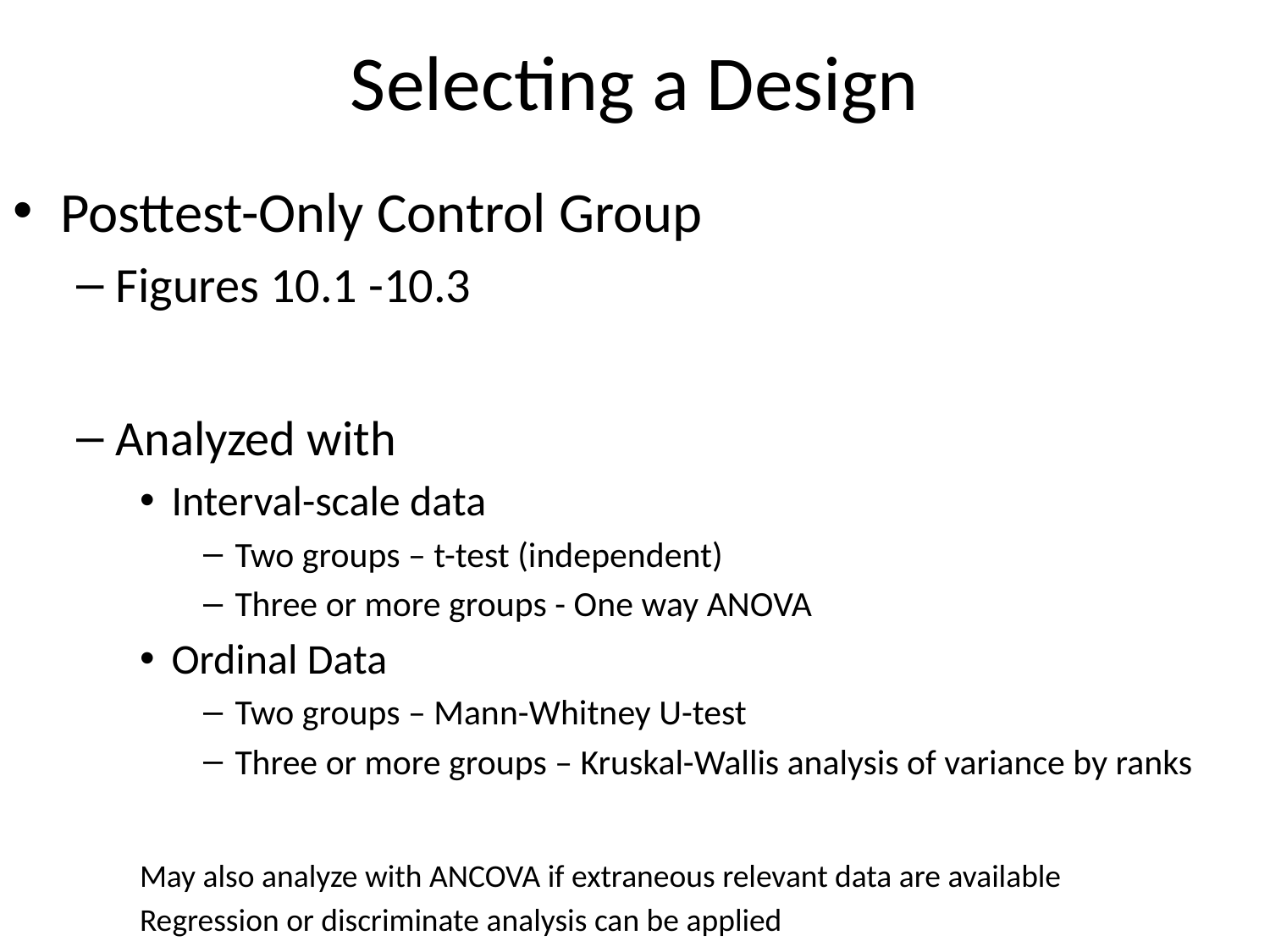

# Selecting a Design
Posttest-Only Control Group
Figures 10.1 -10.3

Analyzed with
Interval-scale data
Two groups – t-test (independent)
Three or more groups - One way ANOVA
Ordinal Data
Two groups – Mann-Whitney U-test
Three or more groups – Kruskal-Wallis analysis of variance by ranks

May also analyze with ANCOVA if extraneous relevant data are available
Regression or discriminate analysis can be applied